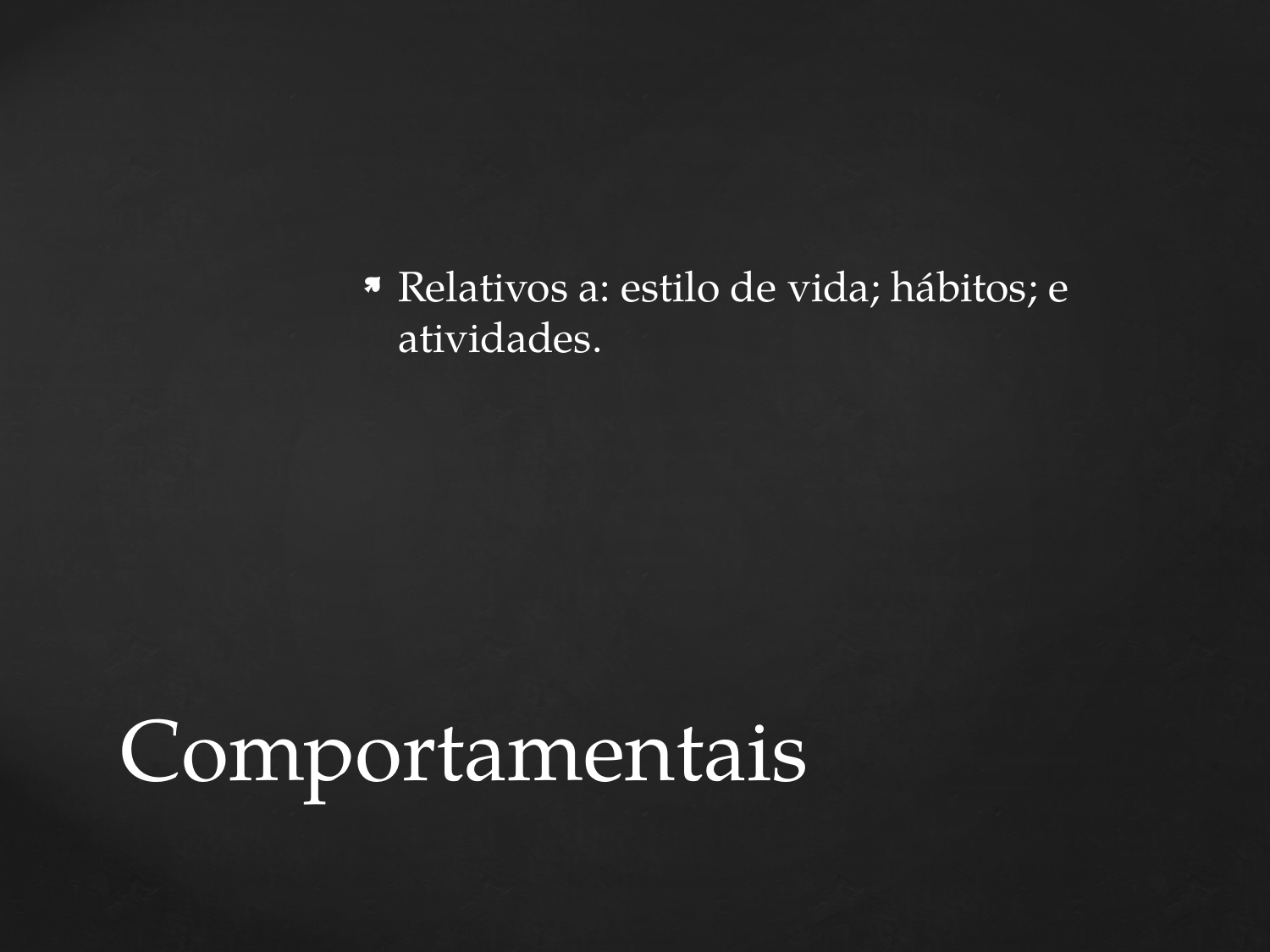

Relativos a: estilo de vida; hábitos; e atividades.

# Comportamentais